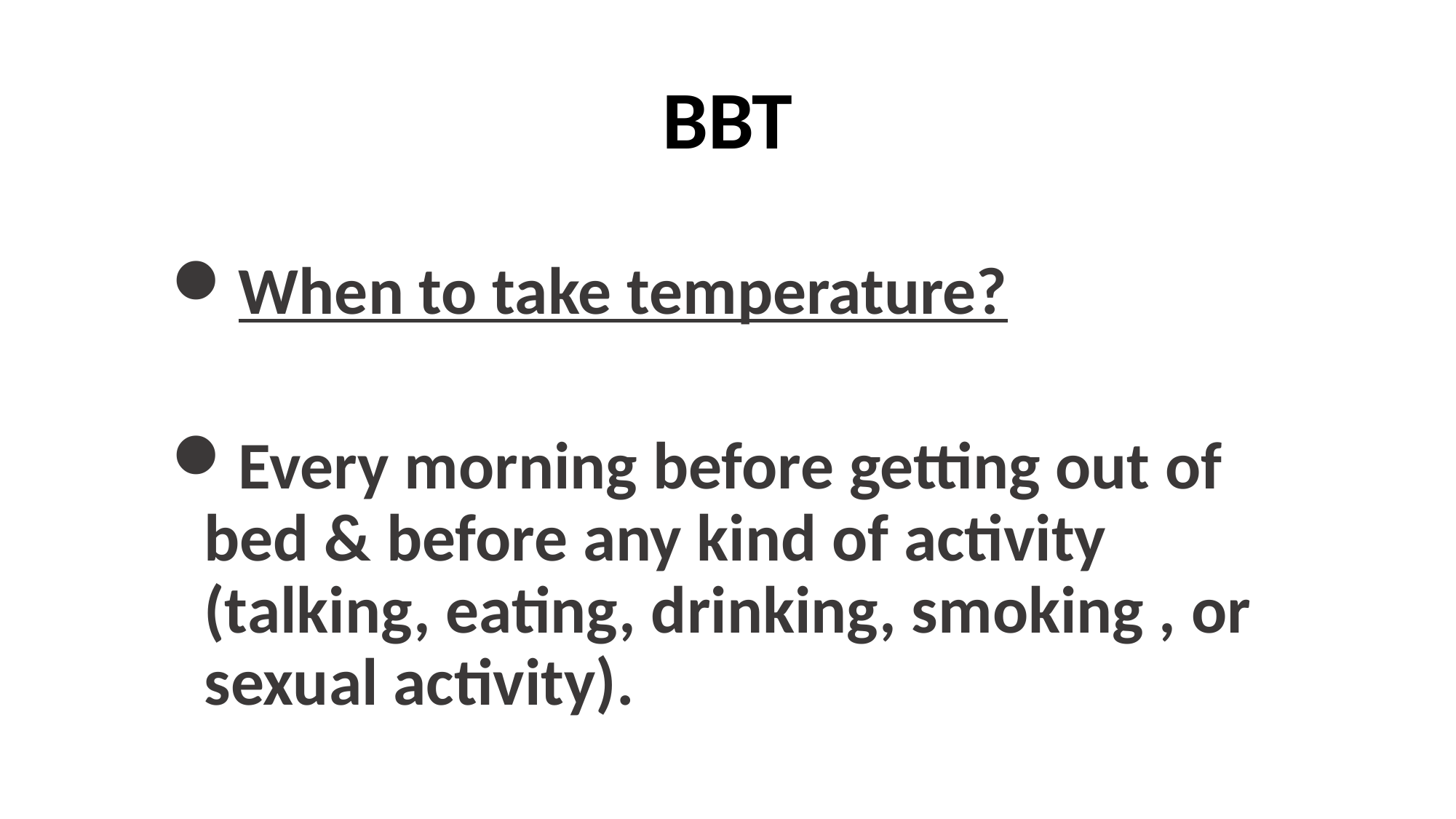

# BBT
When to take temperature?

Every morning before getting out of bed & before any kind of activity (talking, eating, drinking, smoking , or sexual activity).